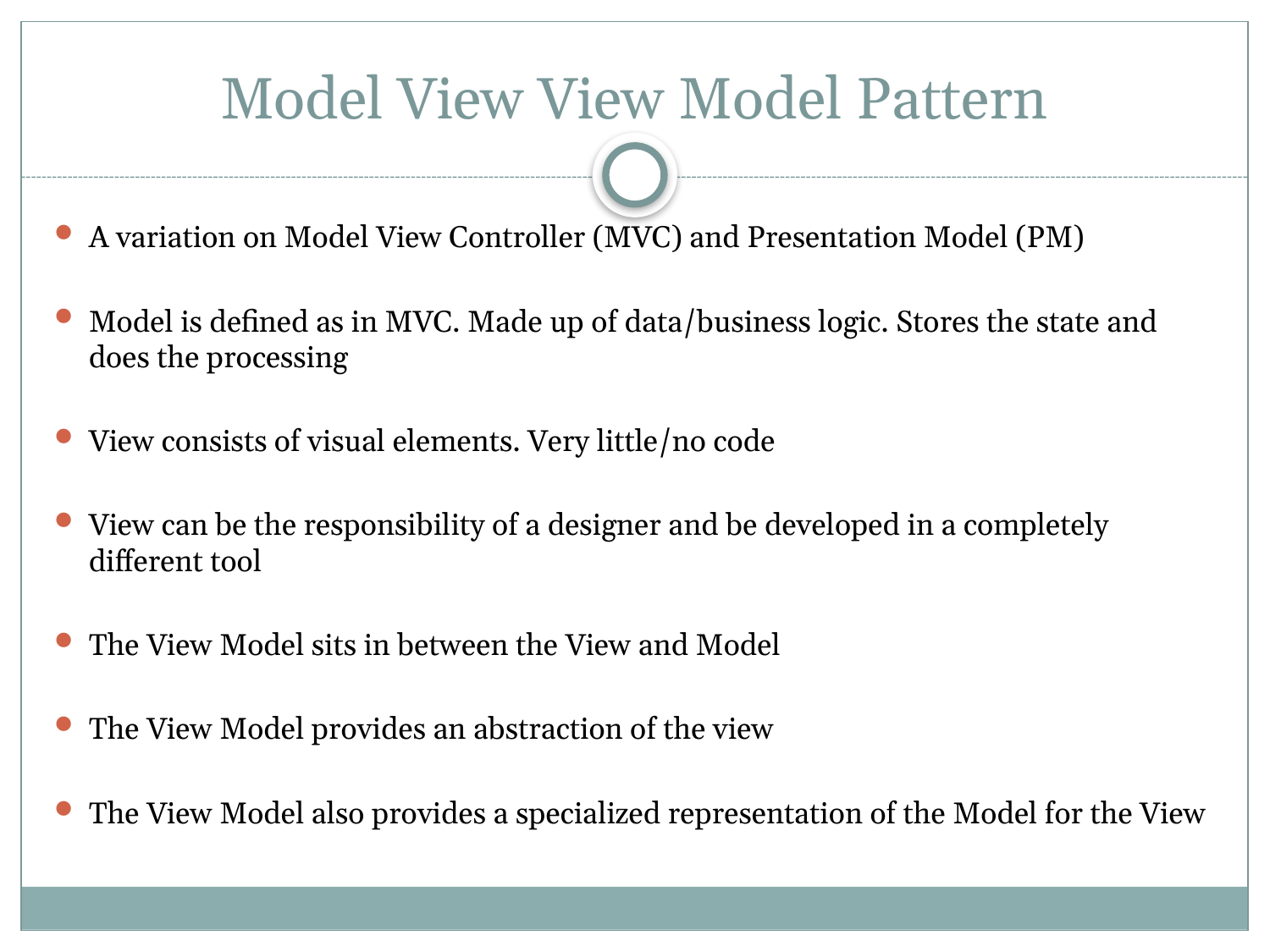

# Model View View Model Pattern
A variation on Model View Controller (MVC) and Presentation Model (PM)

Model is defined as in MVC. Made up of data/business logic. Stores the state and does the processing

View consists of visual elements. Very little/no code

View can be the responsibility of a designer and be developed in a completely different tool

The View Model sits in between the View and Model

The View Model provides an abstraction of the view

The View Model also provides a specialized representation of the Model for the View